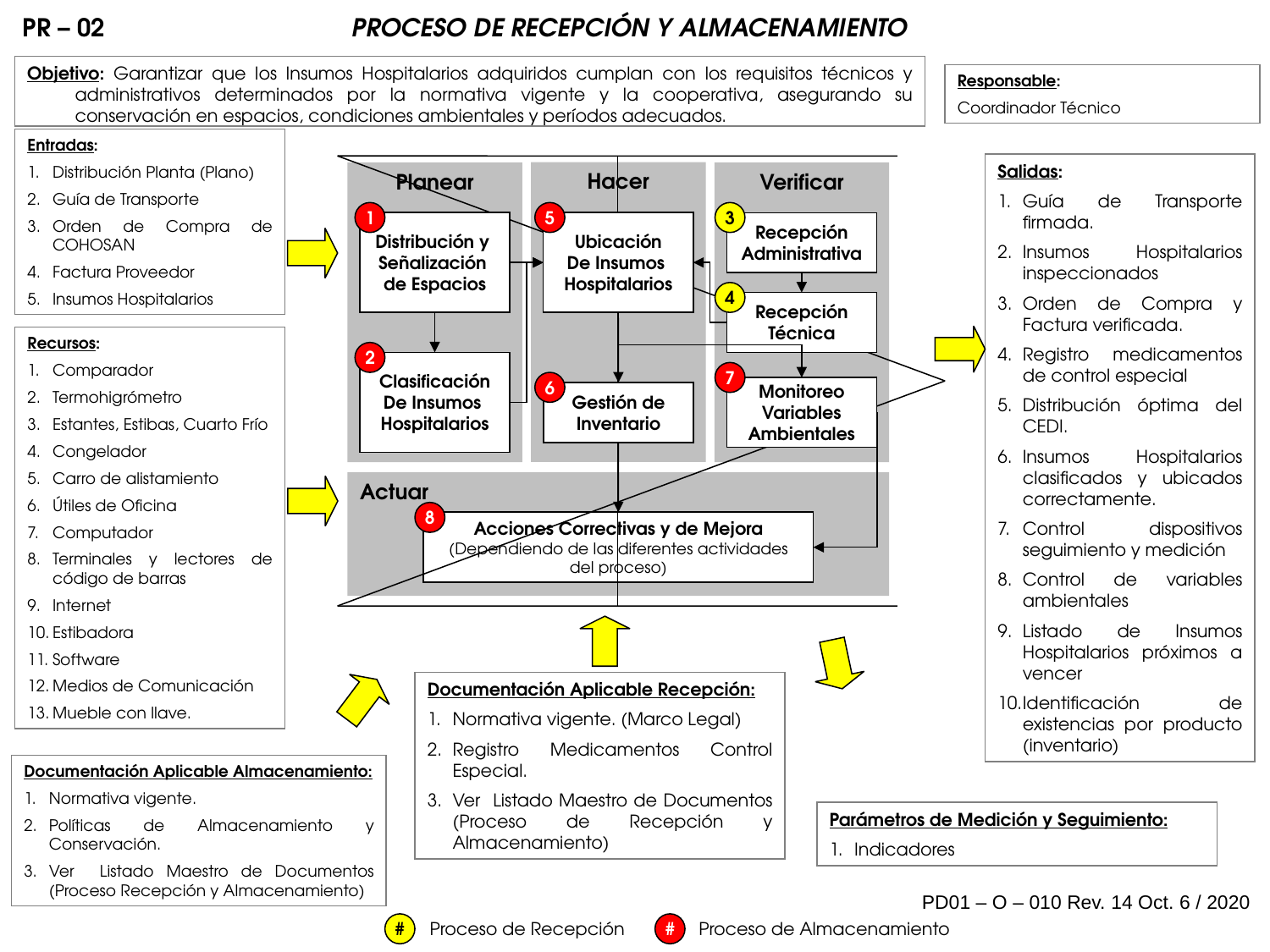

PR – 02
PROCESO DE RECEPCIÓN Y ALMACENAMIENTO
Objetivo: Garantizar que los Insumos Hospitalarios adquiridos cumplan con los requisitos técnicos y administrativos determinados por la normativa vigente y la cooperativa, asegurando su conservación en espacios, condiciones ambientales y períodos adecuados.
Responsable:
Coordinador Técnico
Entradas:
Distribución Planta (Plano)
Guía de Transporte
Orden de Compra de COHOSAN
Factura Proveedor
Insumos Hospitalarios
Salidas:
Guía de Transporte firmada.
Insumos Hospitalarios inspeccionados
Orden de Compra y Factura verificada.
Registro medicamentos de control especial
Distribución óptima del CEDI.
Insumos Hospitalarios clasificados y ubicados correctamente.
Control dispositivos seguimiento y medición
Control de variables ambientales
Listado de Insumos Hospitalarios próximos a vencer
Identificación de existencias por producto (inventario)

Hacer
Planear
Verificar
1
5
3
Distribución y
Señalización
de Espacios
Ubicación
De Insumos
Hospitalarios
Recepción
Administrativa

4
Recepción
Técnica

Recursos:
Comparador
Termohigrómetro
Estantes, Estibas, Cuarto Frío
Congelador
Carro de alistamiento
Útiles de Oficina
Computador
Terminales y lectores de código de barras
Internet
Estibadora
Software
Medios de Comunicación
Mueble con llave.
2
Clasificación
De Insumos
Hospitalarios
7
6
Monitoreo
Variables
Ambientales
Gestión de Inventario
Actuar

8
Acciones Correctivas y de Mejora
(Dependiendo de las diferentes actividades del proceso)

Documentación Aplicable Recepción:
Normativa vigente. (Marco Legal)
Registro Medicamentos Control Especial.
Ver  Listado Maestro de Documentos (Proceso de Recepción y Almacenamiento)

Documentación Aplicable Almacenamiento:
Normativa vigente.
Políticas de Almacenamiento y Conservación.
Ver  Listado Maestro de Documentos (Proceso Recepción y Almacenamiento)
Parámetros de Medición y Seguimiento:
Indicadores
PD01 – O – 010 Rev. 14 Oct. 6 / 2020
Proceso de Recepción
Proceso de Almacenamiento
#
#